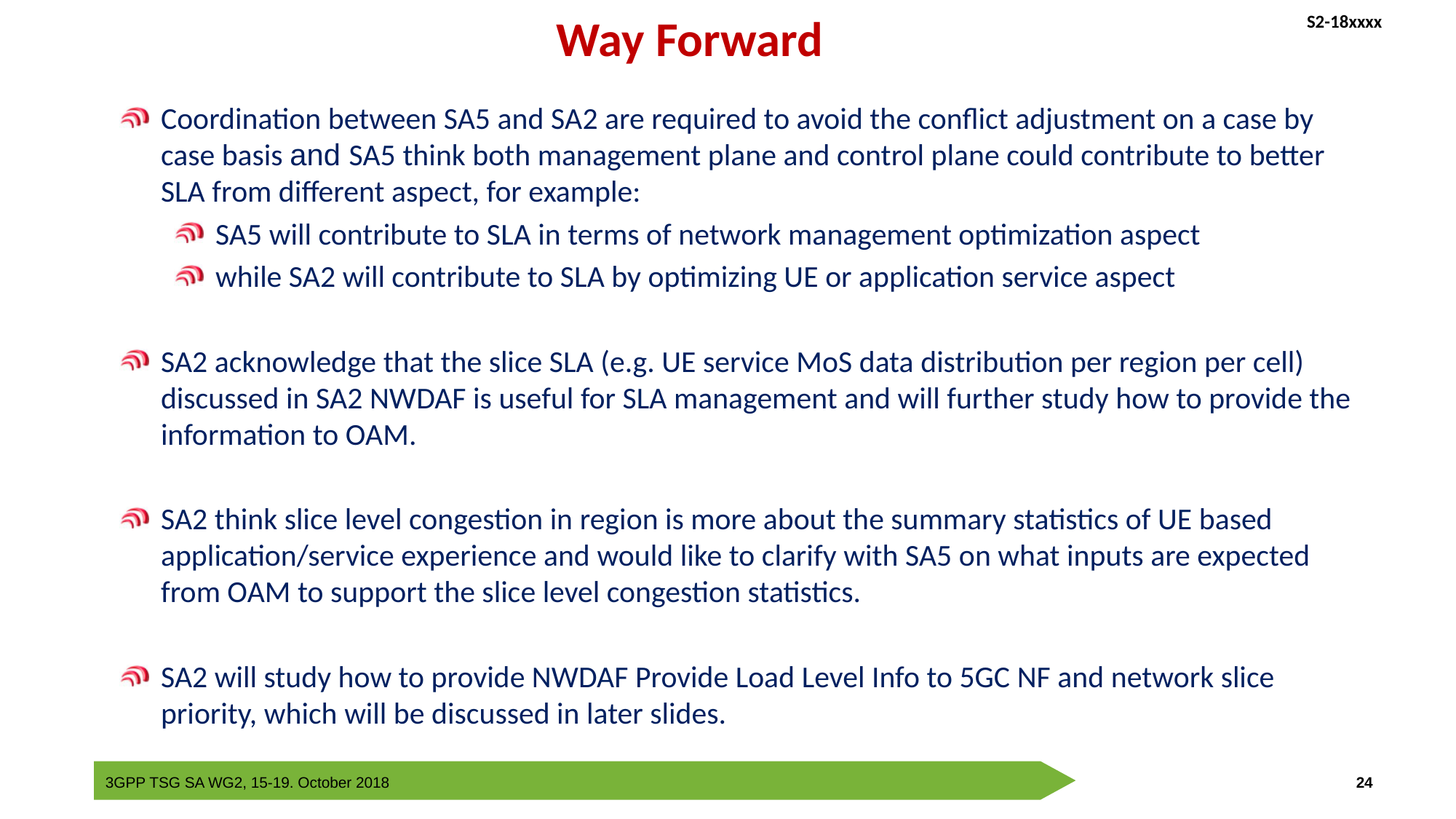

# Way Forward
Coordination between SA5 and SA2 are required to avoid the conflict adjustment on a case by case basis and SA5 think both management plane and control plane could contribute to better SLA from different aspect, for example:
SA5 will contribute to SLA in terms of network management optimization aspect
while SA2 will contribute to SLA by optimizing UE or application service aspect

SA2 acknowledge that the slice SLA (e.g. UE service MoS data distribution per region per cell) discussed in SA2 NWDAF is useful for SLA management and will further study how to provide the information to OAM.

SA2 think slice level congestion in region is more about the summary statistics of UE based application/service experience and would like to clarify with SA5 on what inputs are expected from OAM to support the slice level congestion statistics.

SA2 will study how to provide NWDAF Provide Load Level Info to 5GC NF and network slice priority, which will be discussed in later slides.